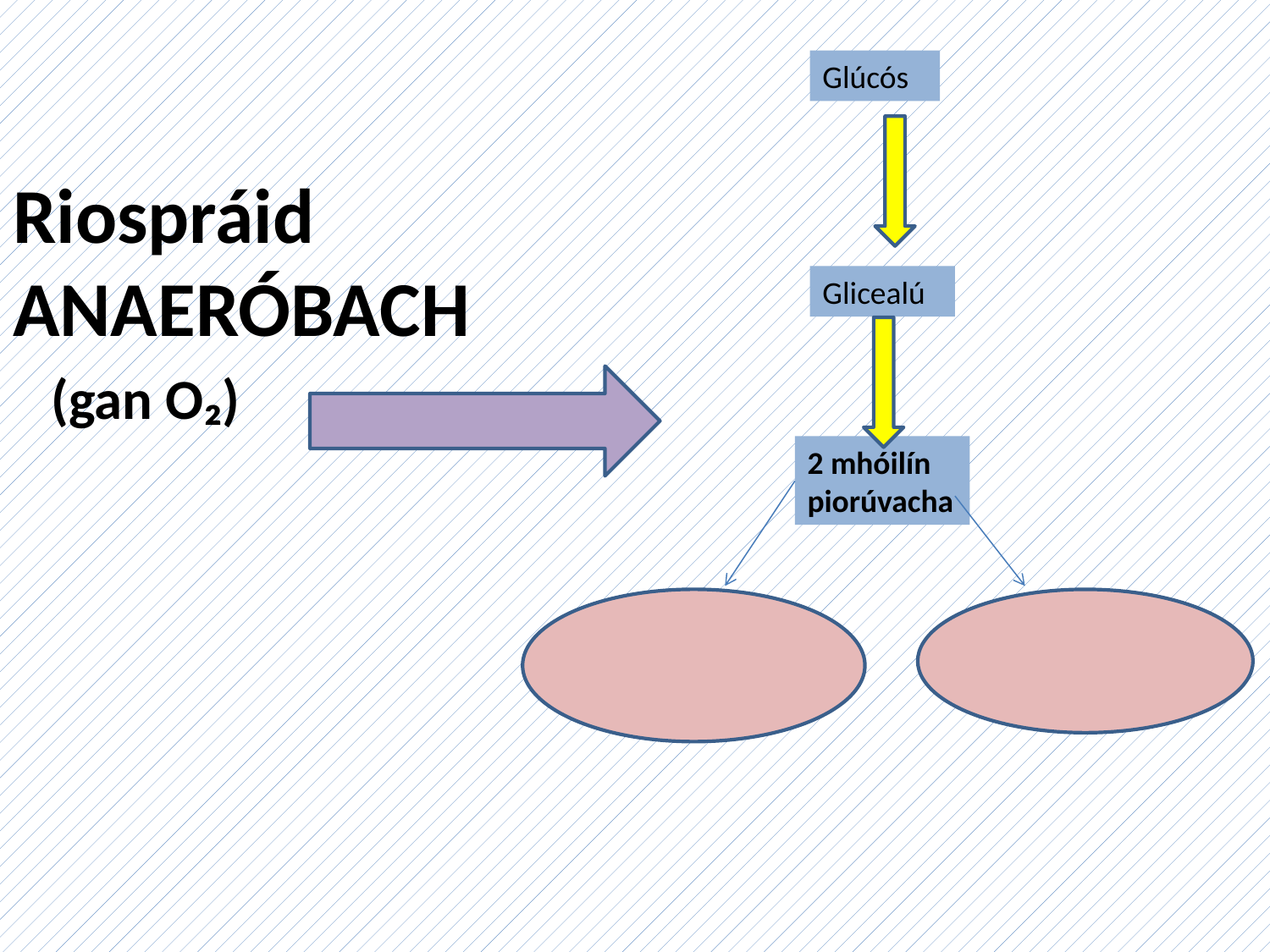

Glúcós

Riospráid ANAERÓBACH
   (gan O₂)

Glicealú

2 mhóilín piorúvacha